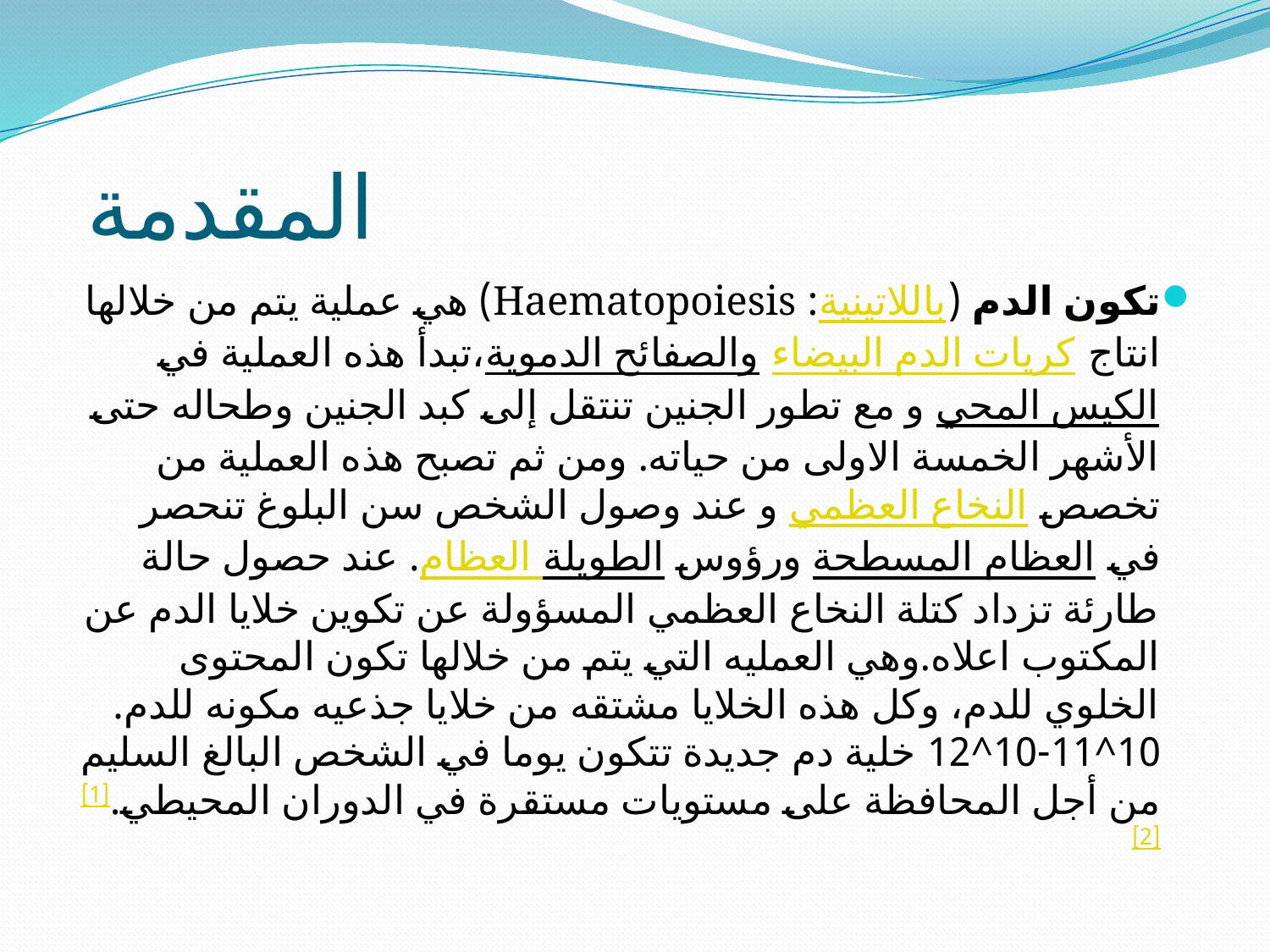

# المقدمة
تكون الدم (باللاتينية: Haematopoiesis) هي عملية يتم من خلالها انتاج كريات الدم البيضاء والصفائح الدموية،تبدأ هذه العملية في الكيس المحي و مع تطور الجنين تنتقل إلى كبد الجنين وطحاله حتى الأشهر الخمسة الاولى من حياته. ومن ثم تصبح هذه العملية من تخصص النخاع العظمي و عند وصول الشخص سن البلوغ تنحصر في العظام المسطحة ورؤوس العظام الطويلة. عند حصول حالة طارئة تزداد كتلة النخاع العظمي المسؤولة عن تكوين خلايا الدم عن المكتوب اعلاه.وهي العمليه التي يتم من خلالها تكون المحتوى الخلوي للدم، وكل هذه الخلايا مشتقه من خلايا جذعيه مكونه للدم. 10^11-10^12 خلية دم جديدة تتكون يوما في الشخص البالغ السليم من أجل المحافظة على مستويات مستقرة في الدوران المحيطي.[1][2]